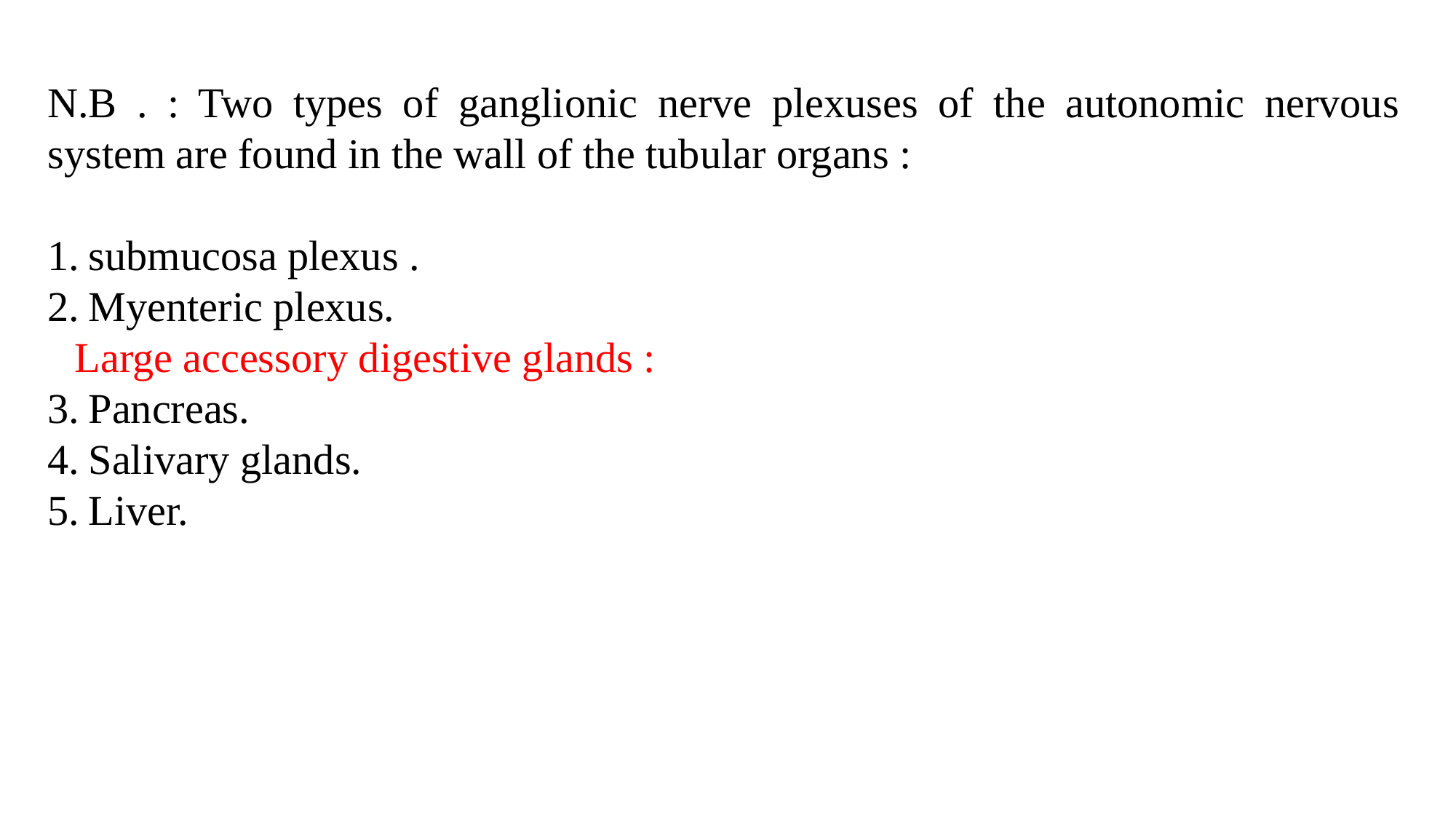

N.B . : Two types of ganglionic nerve plexuses of the autonomic nervous system are found in the wall of the tubular organs :

submucosa plexus .
Myenteric plexus.
Large accessory digestive glands :
Pancreas.
Salivary glands.
Liver.